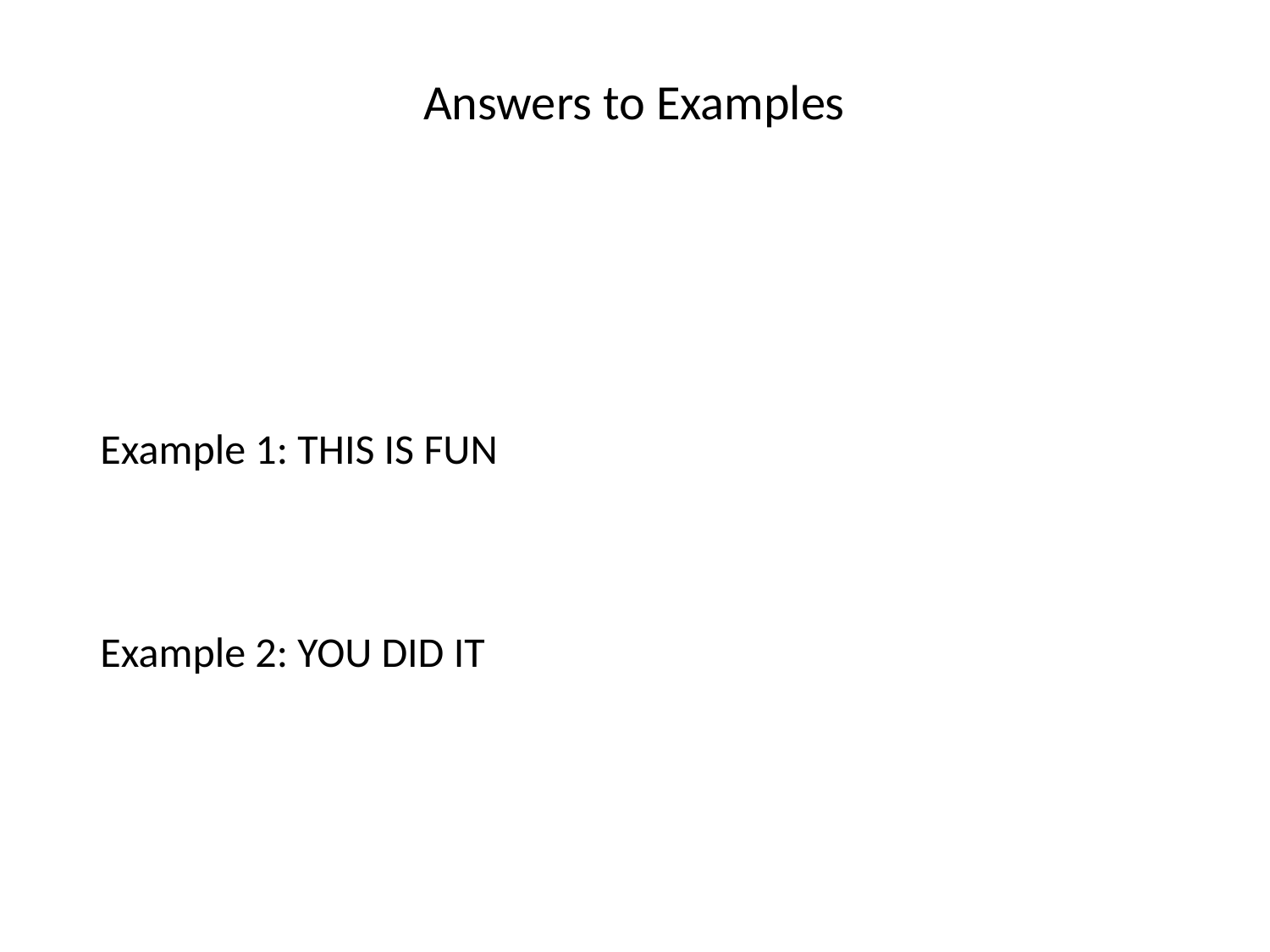

Answers to Examples
Example 1: THIS IS FUN

Example 2: YOU DID IT